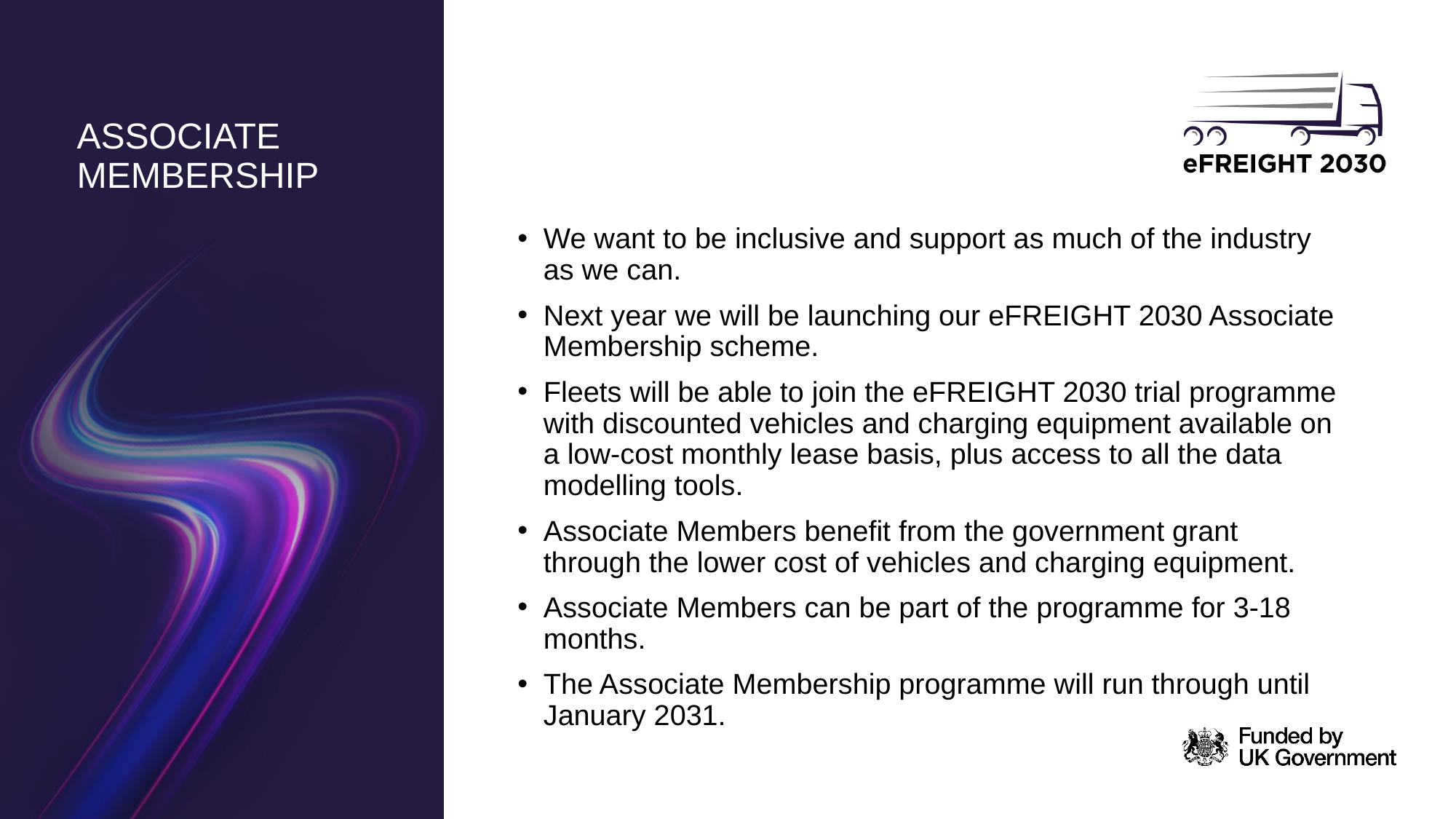

# Associate membership
We want to be inclusive and support as much of the industry as we can.
Next year we will be launching our eFREIGHT 2030 Associate Membership scheme.
Fleets will be able to join the eFREIGHT 2030 trial programme with discounted vehicles and charging equipment available on a low-cost monthly lease basis, plus access to all the data modelling tools.
Associate Members benefit from the government grant through the lower cost of vehicles and charging equipment.
Associate Members can be part of the programme for 3-18 months.
The Associate Membership programme will run through until January 2031.